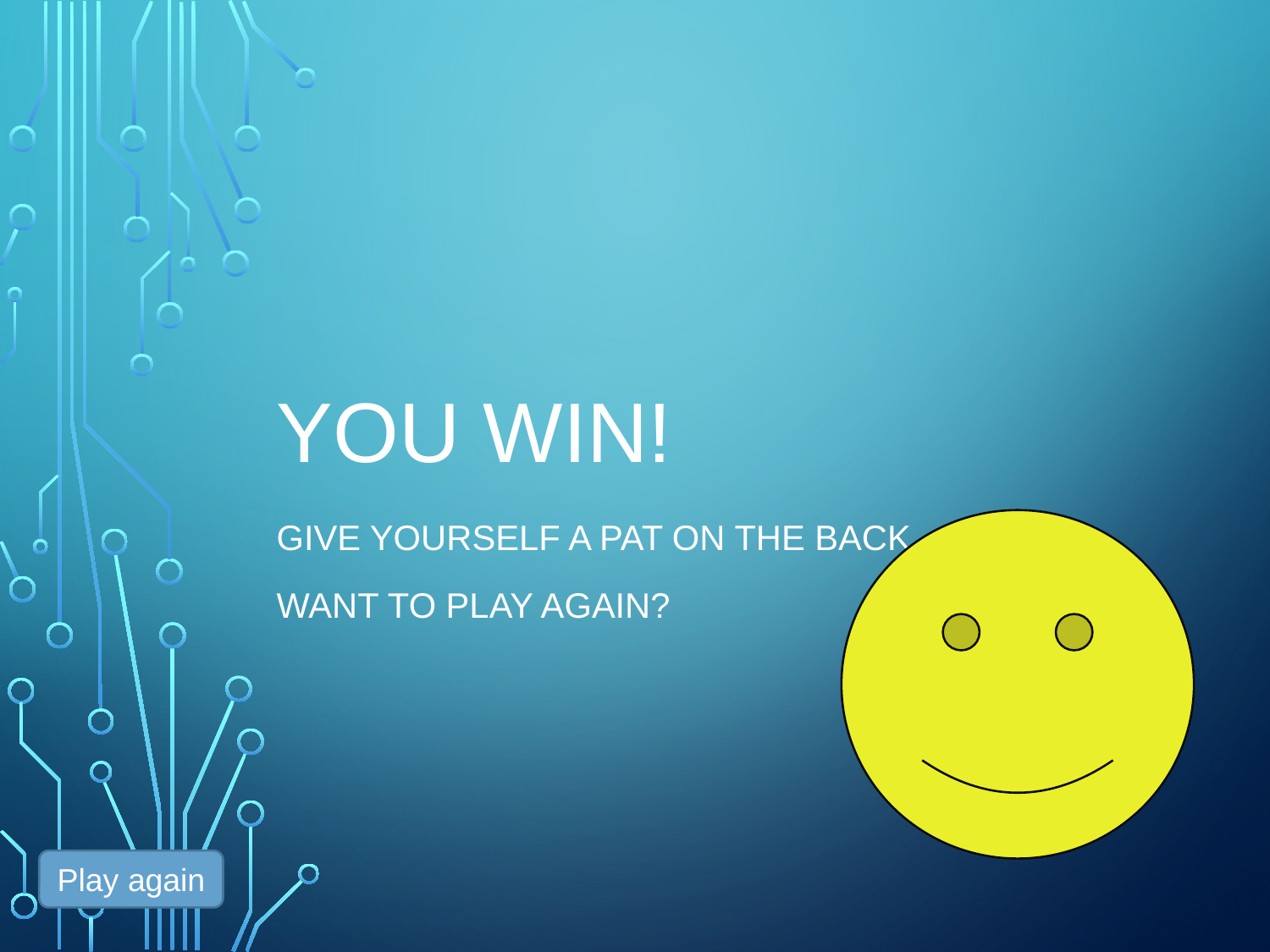

# You win!
Give yourself a pat on the back.
Want to play again?

Play again